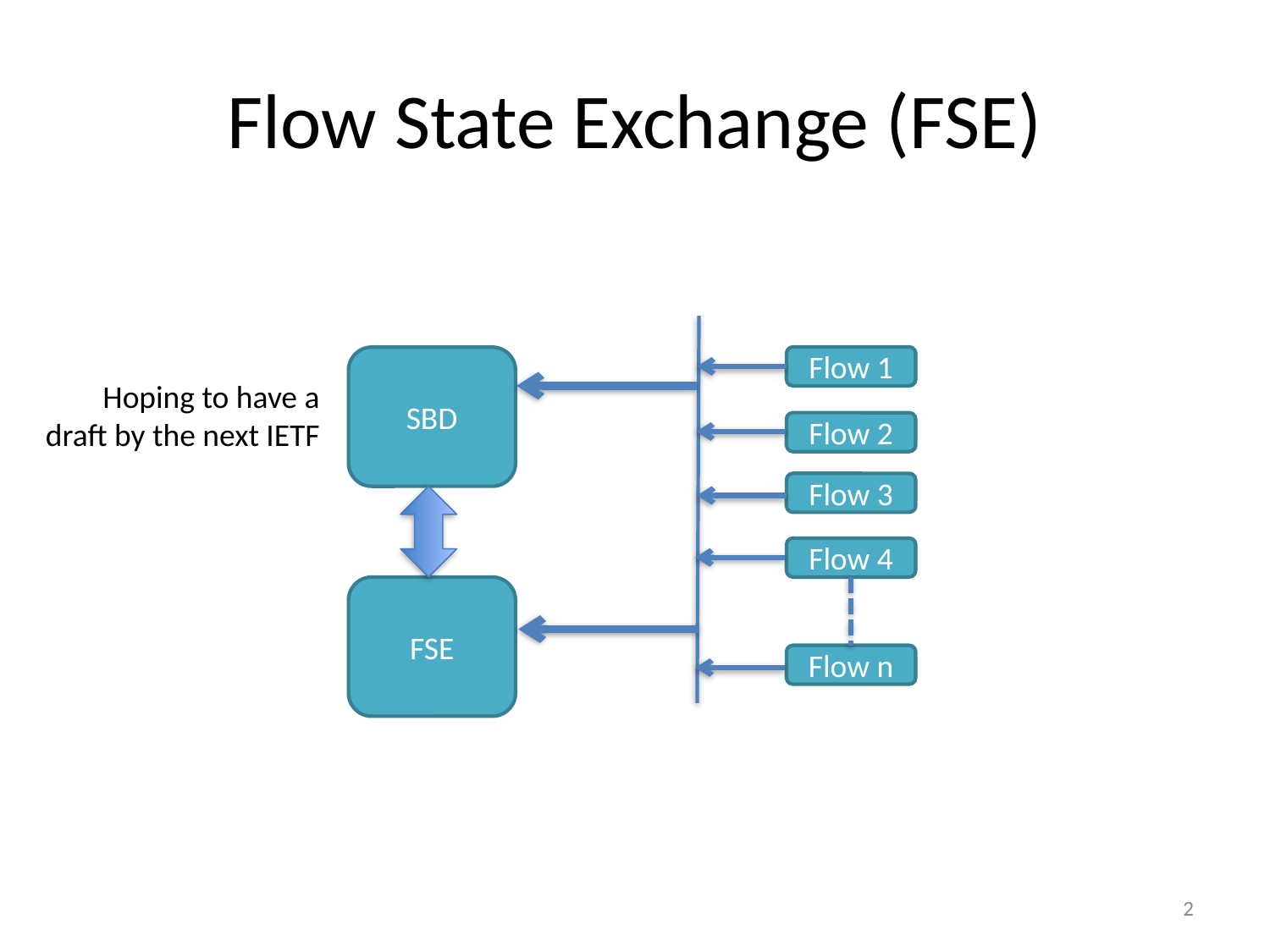

# Flow State Exchange (FSE)
Flow 1
SBD
Hoping to have a
draft by the next IETF
Flow 2
Flow 3

Flow 4
FSE
Flow n
2